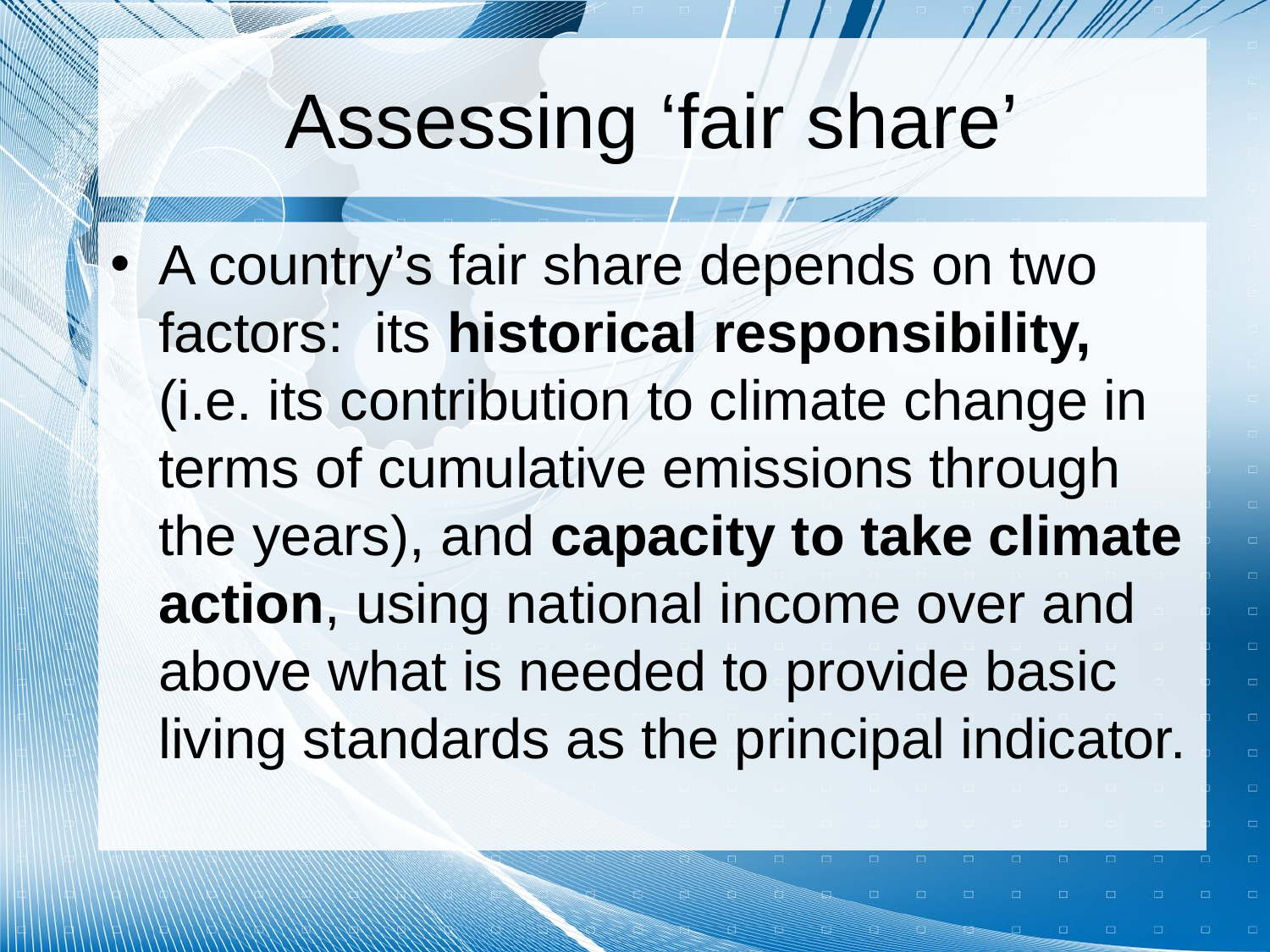

# Assessing ‘fair share’
A country’s fair share depends on two factors:  its historical responsibility, (i.e. its contribution to climate change in terms of cumulative emissions through the years), and capacity to take climate action, using national income over and above what is needed to provide basic living standards as the principal indicator.